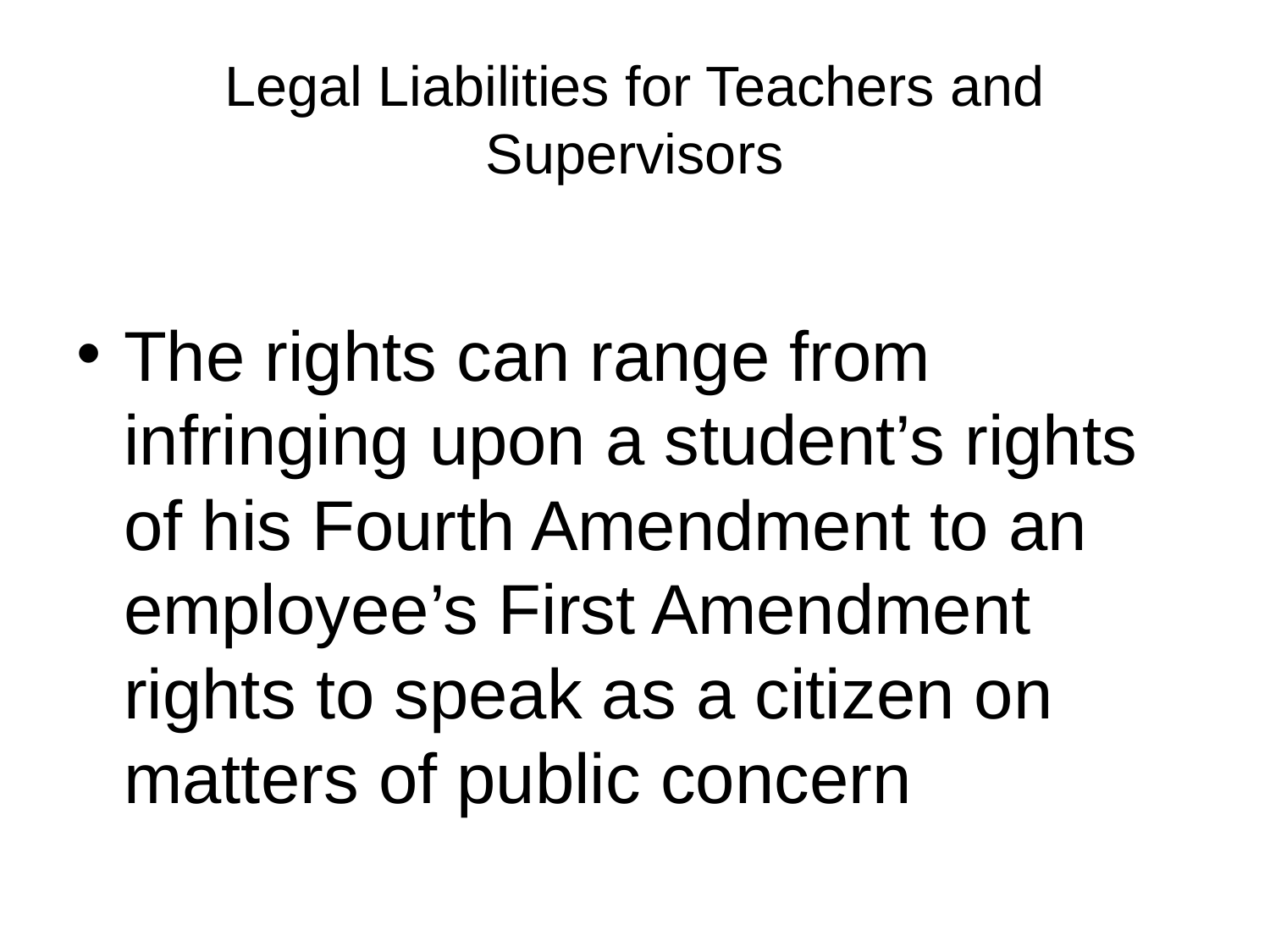

# Legal Liabilities for Teachers and Supervisors

The rights can range from infringing upon a student’s rights of his Fourth Amendment to an employee’s First Amendment rights to speak as a citizen on matters of public concern